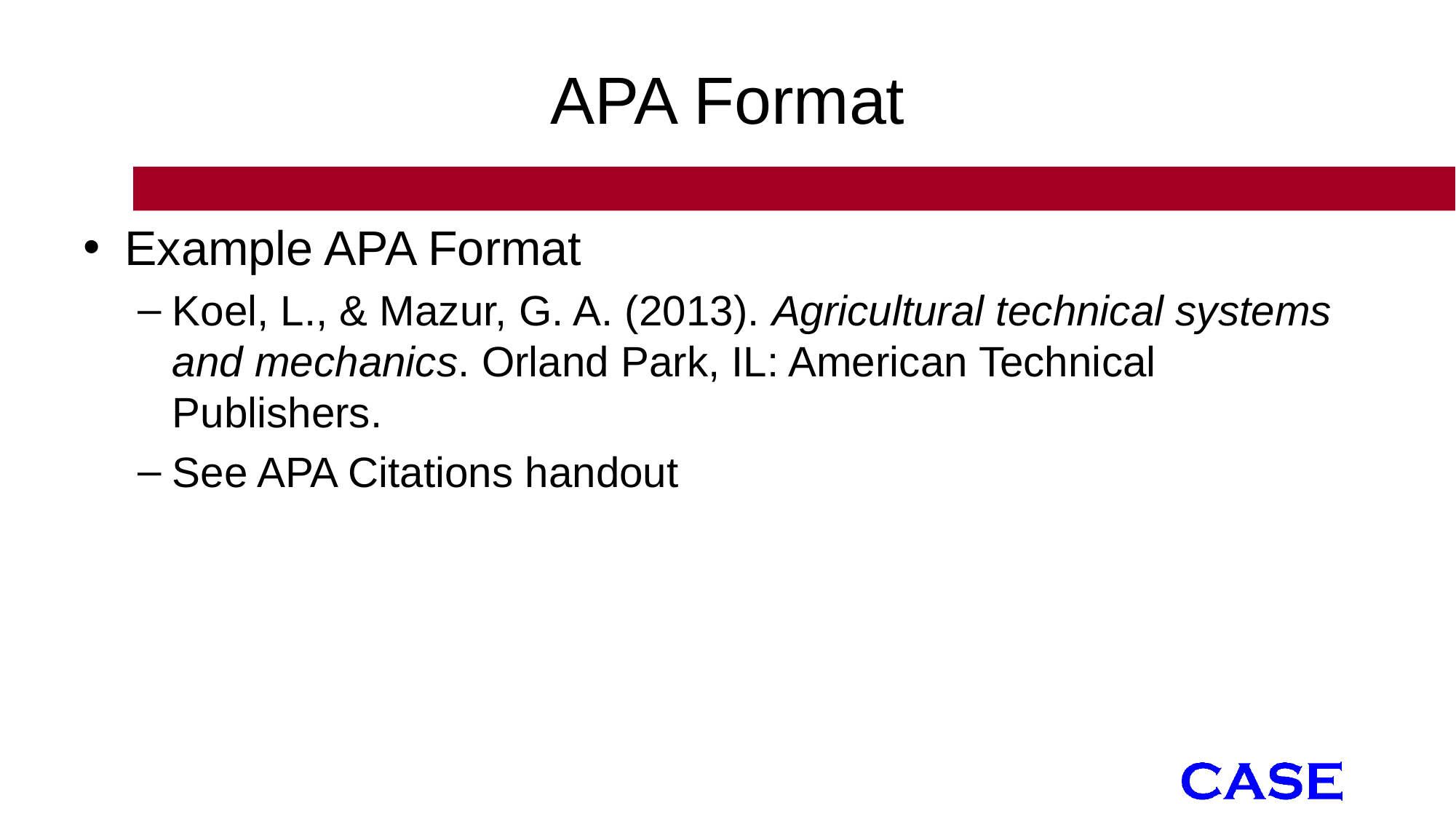

# APA Format
Example APA Format
Koel, L., & Mazur, G. A. (2013). Agricultural technical systems and mechanics. Orland Park, IL: American Technical Publishers.
See APA Citations handout